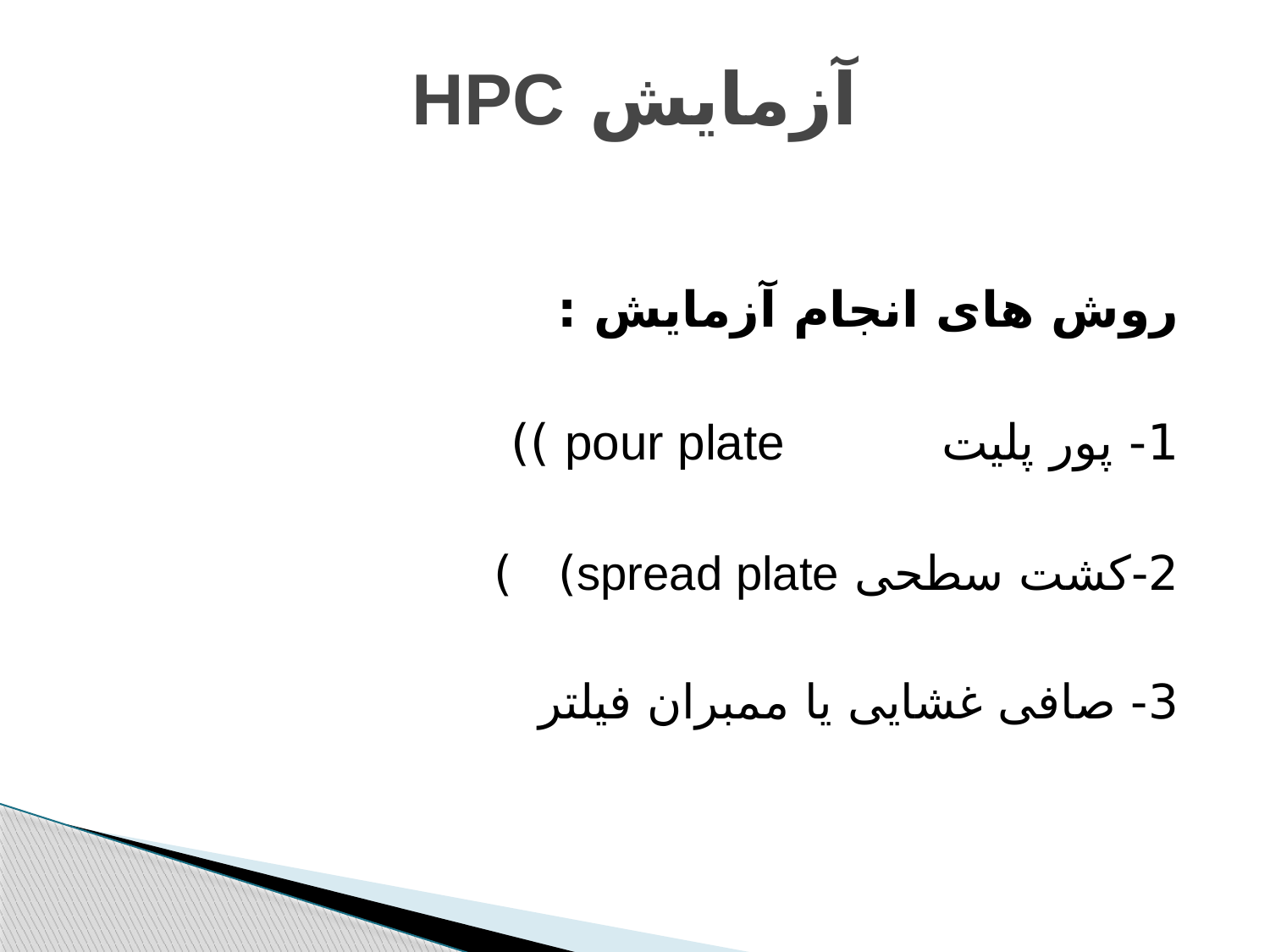

# آزمایش HPC

روش های انجام آزمایش :

1- پور پلیت          pour plate ))

2-کشت سطحی spread plate)   )

3- صافی غشایی یا ممبران فیلتر